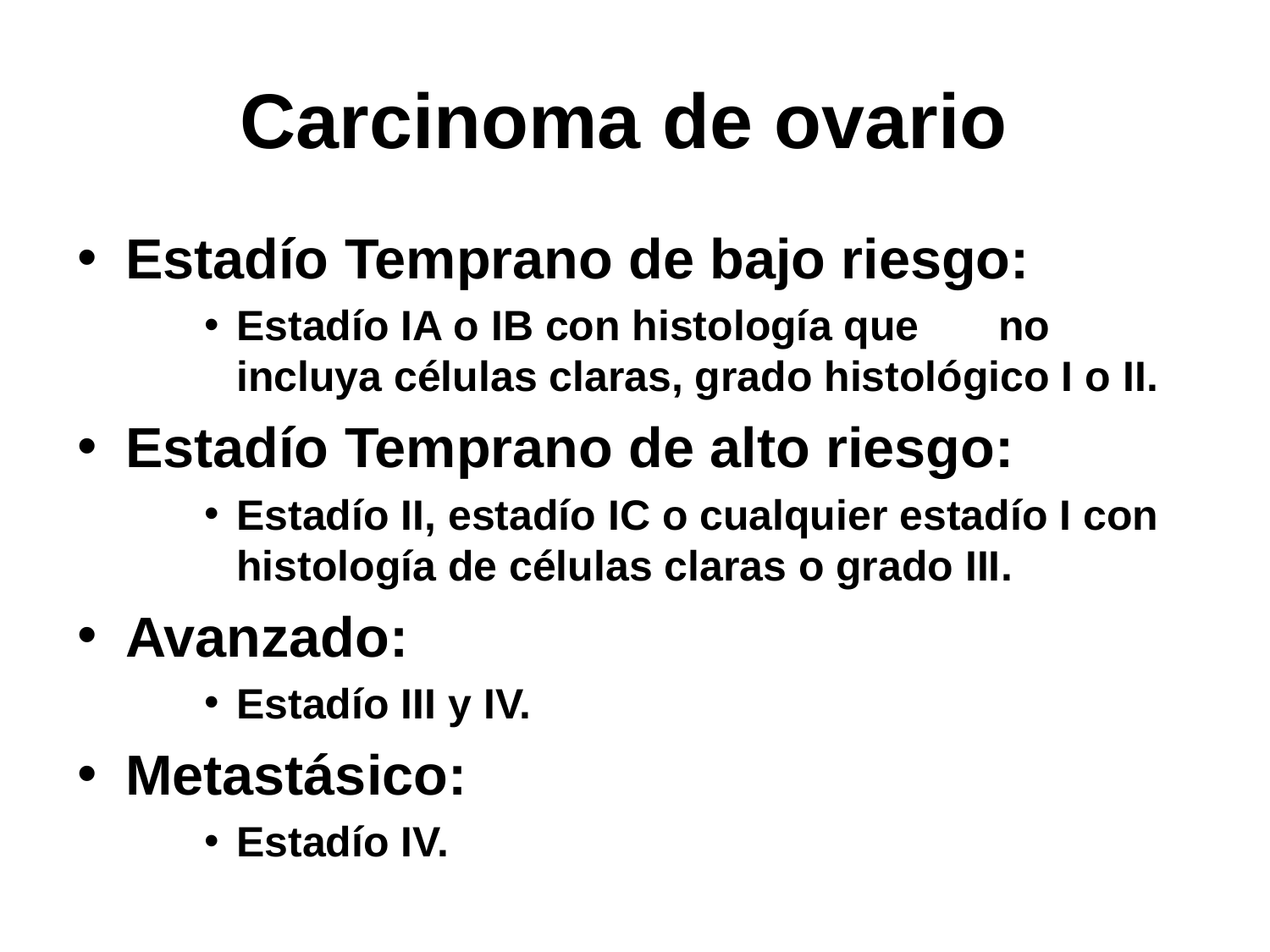

# Carcinoma de ovario
Estadío Temprano de bajo riesgo:
Estadío IA o IB con histología que 	no incluya células claras, grado histológico I o II.
Estadío Temprano de alto riesgo:
Estadío II, estadío IC o cualquier estadío I con histología de células claras o grado III.
Avanzado:
Estadío III y IV.
Metastásico:
Estadío IV.